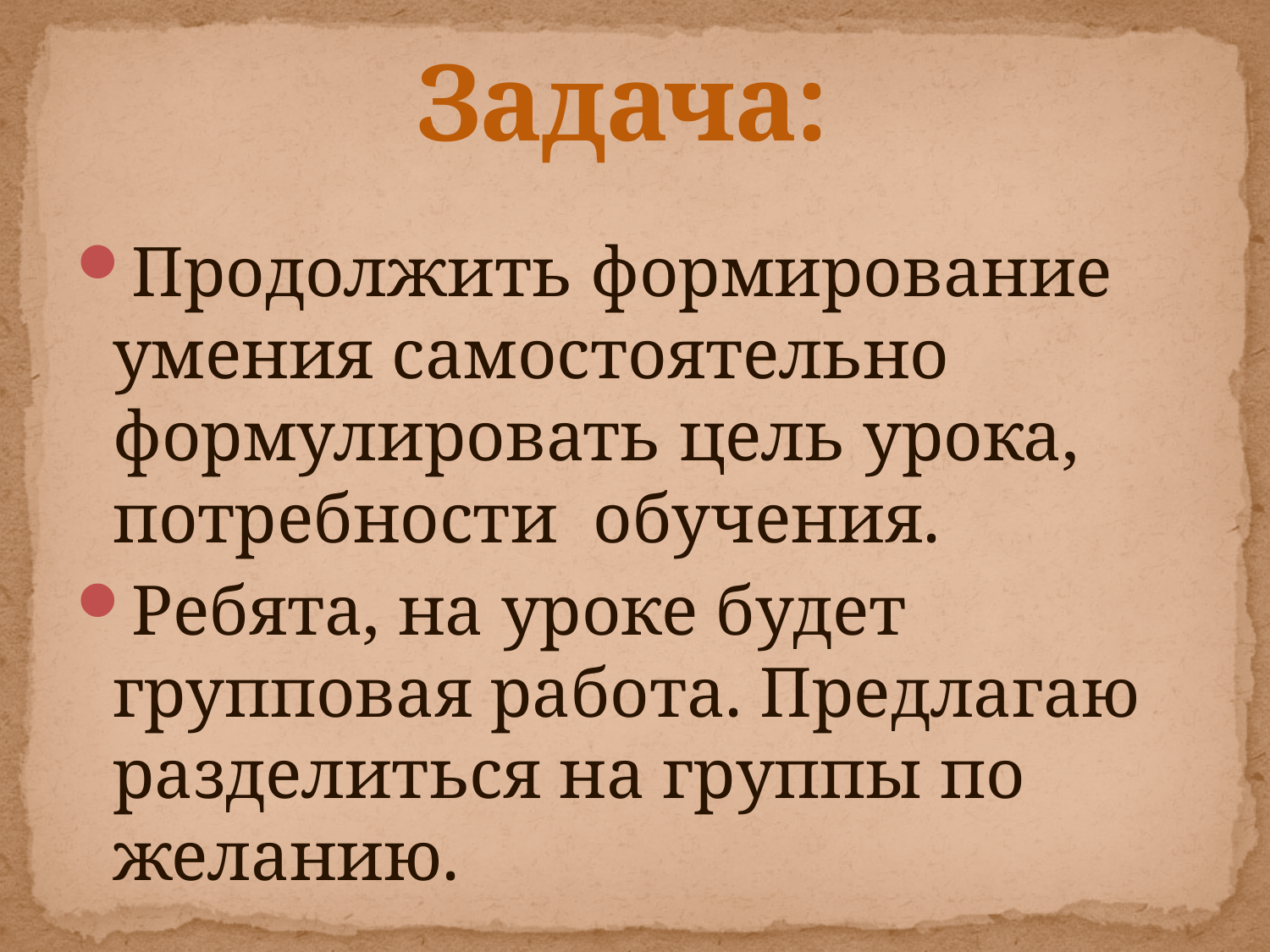

# Задача:

Продолжить формирование умения самостоятельно формулировать цель урока, потребности  обучения.
Ребята, на уроке будет групповая работа. Предлагаю разделиться на группы по желанию.